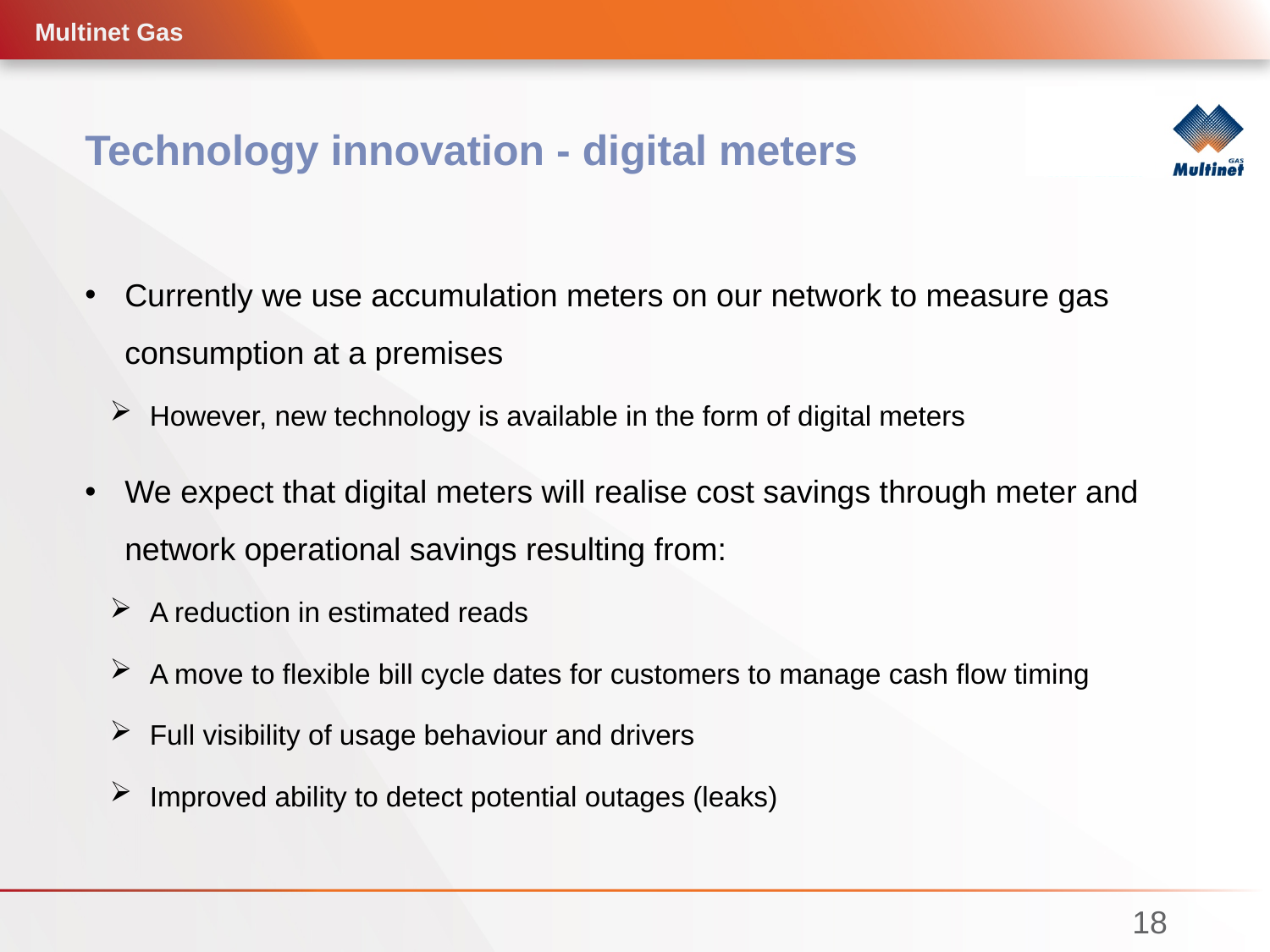

Multinet Gas

# Technology innovation - digital meters
Currently we use accumulation meters on our network to measure gas consumption at a premises
However, new technology is available in the form of digital meters
We expect that digital meters will realise cost savings through meter and network operational savings resulting from:
A reduction in estimated reads
A move to flexible bill cycle dates for customers to manage cash flow timing
Full visibility of usage behaviour and drivers
Improved ability to detect potential outages (leaks)

18